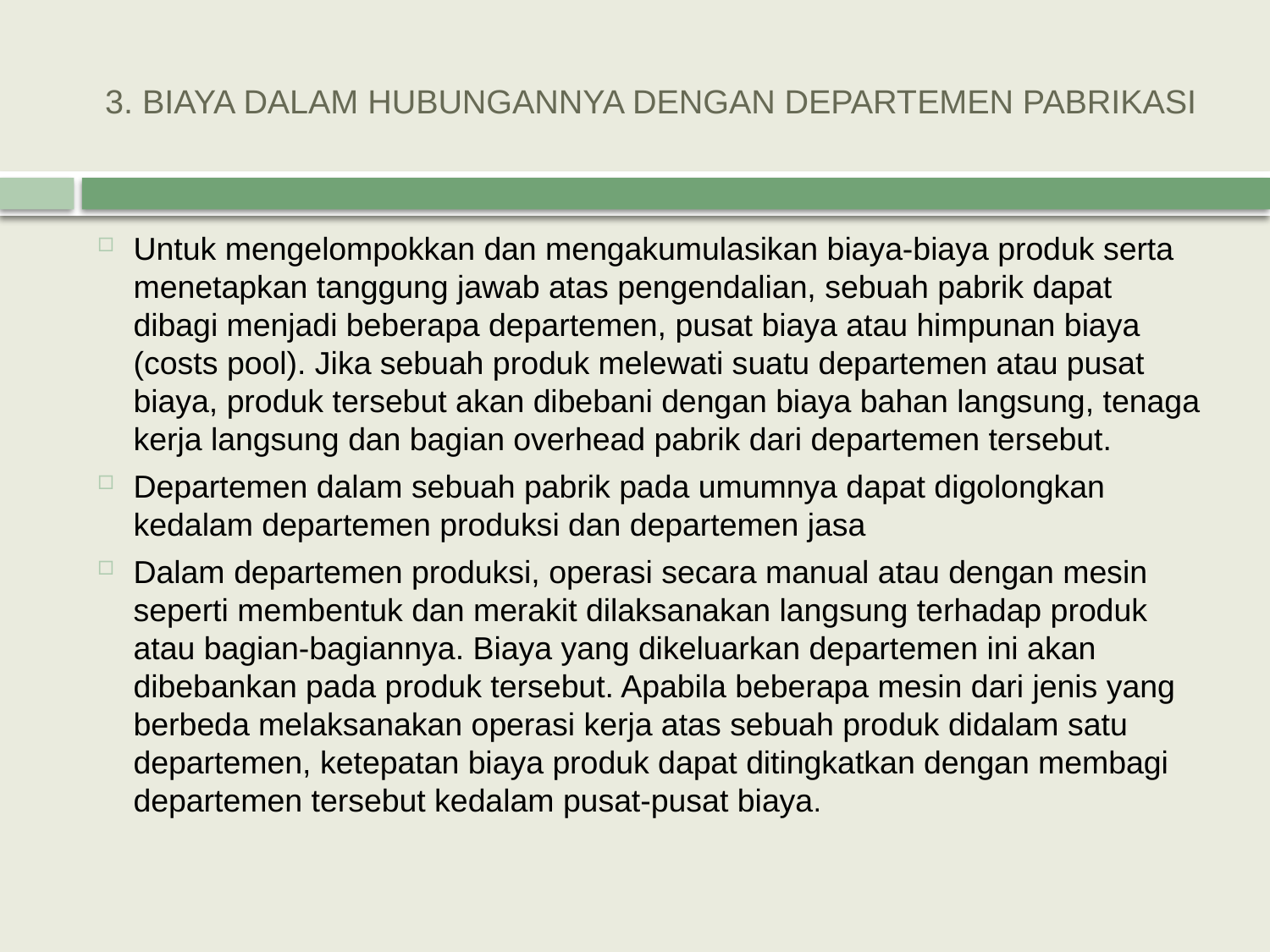

# 3. BIAYA DALAM HUBUNGANNYA DENGAN DEPARTEMEN PABRIKASI
Untuk mengelompokkan dan mengakumulasikan biaya-biaya produk serta menetapkan tanggung jawab atas pengendalian, sebuah pabrik dapat dibagi menjadi beberapa departemen, pusat biaya atau himpunan biaya (costs pool). Jika sebuah produk melewati suatu departemen atau pusat biaya, produk tersebut akan dibebani dengan biaya bahan langsung, tenaga kerja langsung dan bagian overhead pabrik dari departemen tersebut.
Departemen dalam sebuah pabrik pada umumnya dapat digolongkan kedalam departemen produksi dan departemen jasa
Dalam departemen produksi, operasi secara manual atau dengan mesin seperti membentuk dan merakit dilaksanakan langsung terhadap produk atau bagian-bagiannya. Biaya yang dikeluarkan departemen ini akan dibebankan pada produk tersebut. Apabila beberapa mesin dari jenis yang berbeda melaksanakan operasi kerja atas sebuah produk didalam satu departemen, ketepatan biaya produk dapat ditingkatkan dengan membagi departemen tersebut kedalam pusat-pusat biaya.